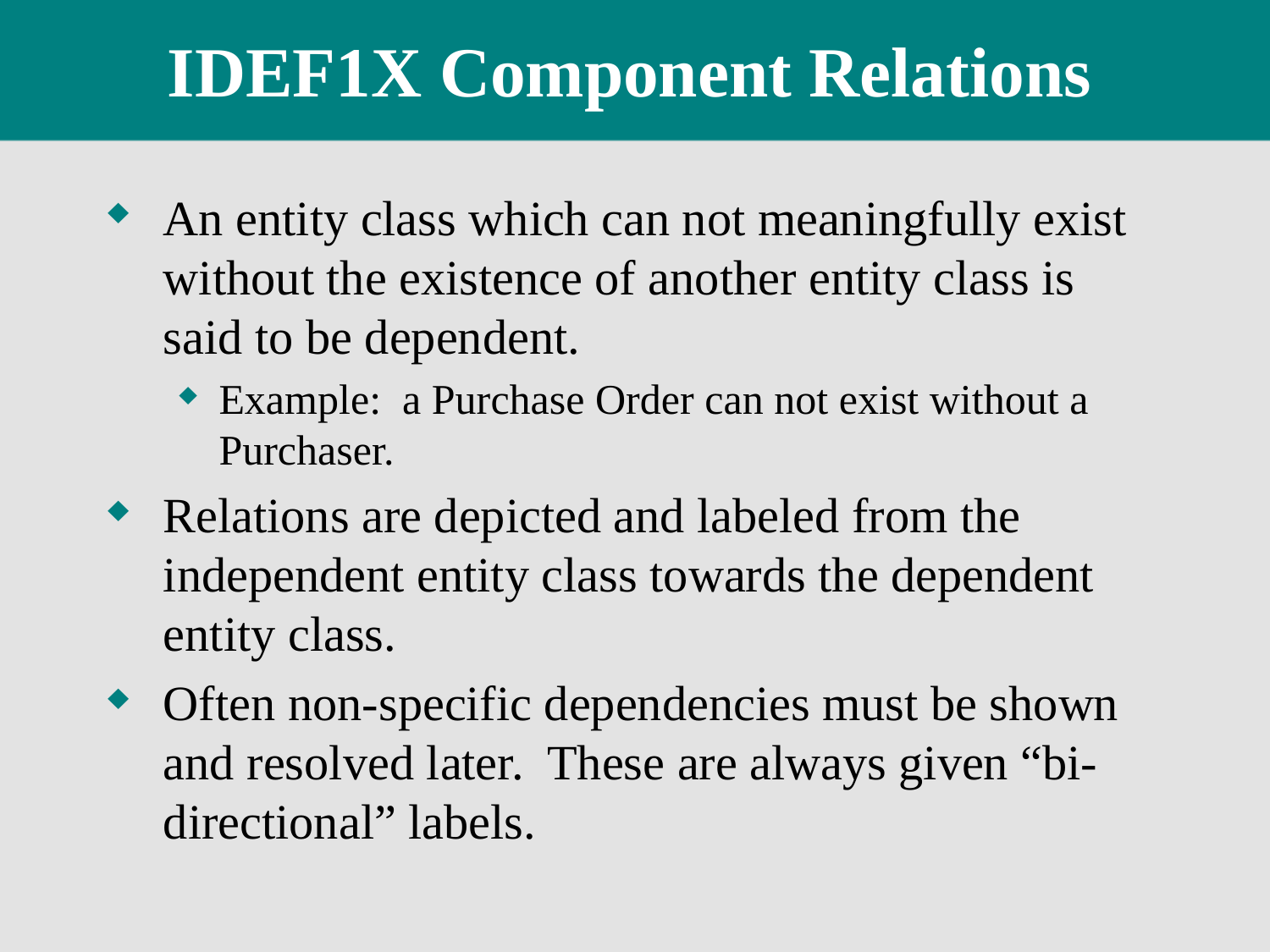

# IDEF1X Component Relations
An entity class which can not meaningfully exist without the existence of another entity class is said to be dependent.
Example:  a Purchase Order can not exist without a Purchaser.
Relations are depicted and labeled from the independent entity class towards the dependent entity class.
Often non-specific dependencies must be shown and resolved later.  These are always given “bi-directional” labels.